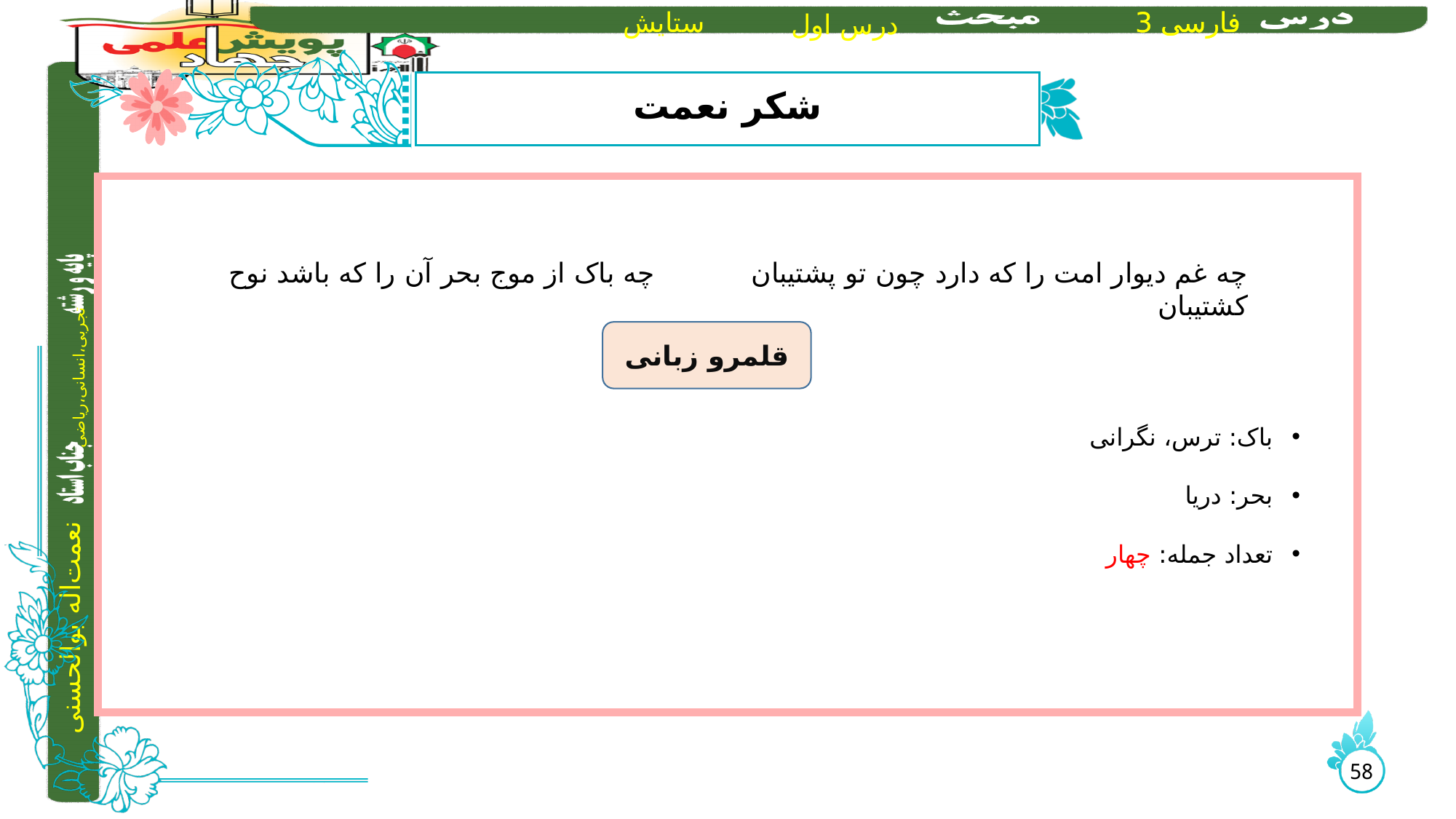

# شکر نعمت
چه غم دیوار امت را که دارد چون تو پشتیبان           چه باک از موج بحر آن را که باشد نوح کشتیبان
باک: ترس، نگرانی
بحر: دریا
تعداد جمله: چهار